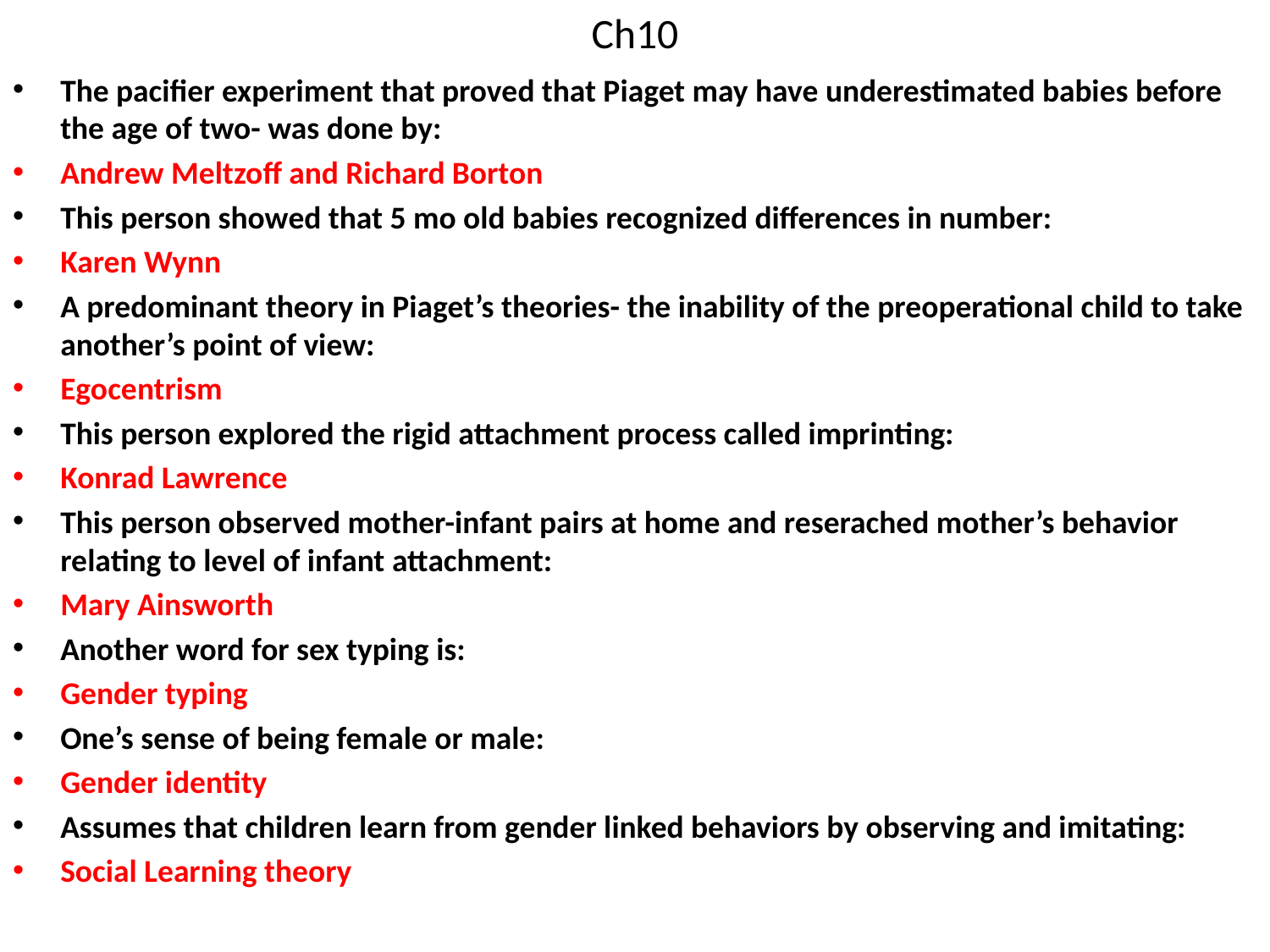

# Ch10
The pacifier experiment that proved that Piaget may have underestimated babies before the age of two- was done by:
Andrew Meltzoff and Richard Borton
This person showed that 5 mo old babies recognized differences in number:
Karen Wynn
A predominant theory in Piaget’s theories- the inability of the preoperational child to take another’s point of view:
Egocentrism
This person explored the rigid attachment process called imprinting:
Konrad Lawrence
This person observed mother-infant pairs at home and reserached mother’s behavior relating to level of infant attachment:
Mary Ainsworth
Another word for sex typing is:
Gender typing
One’s sense of being female or male:
Gender identity
Assumes that children learn from gender linked behaviors by observing and imitating:
Social Learning theory